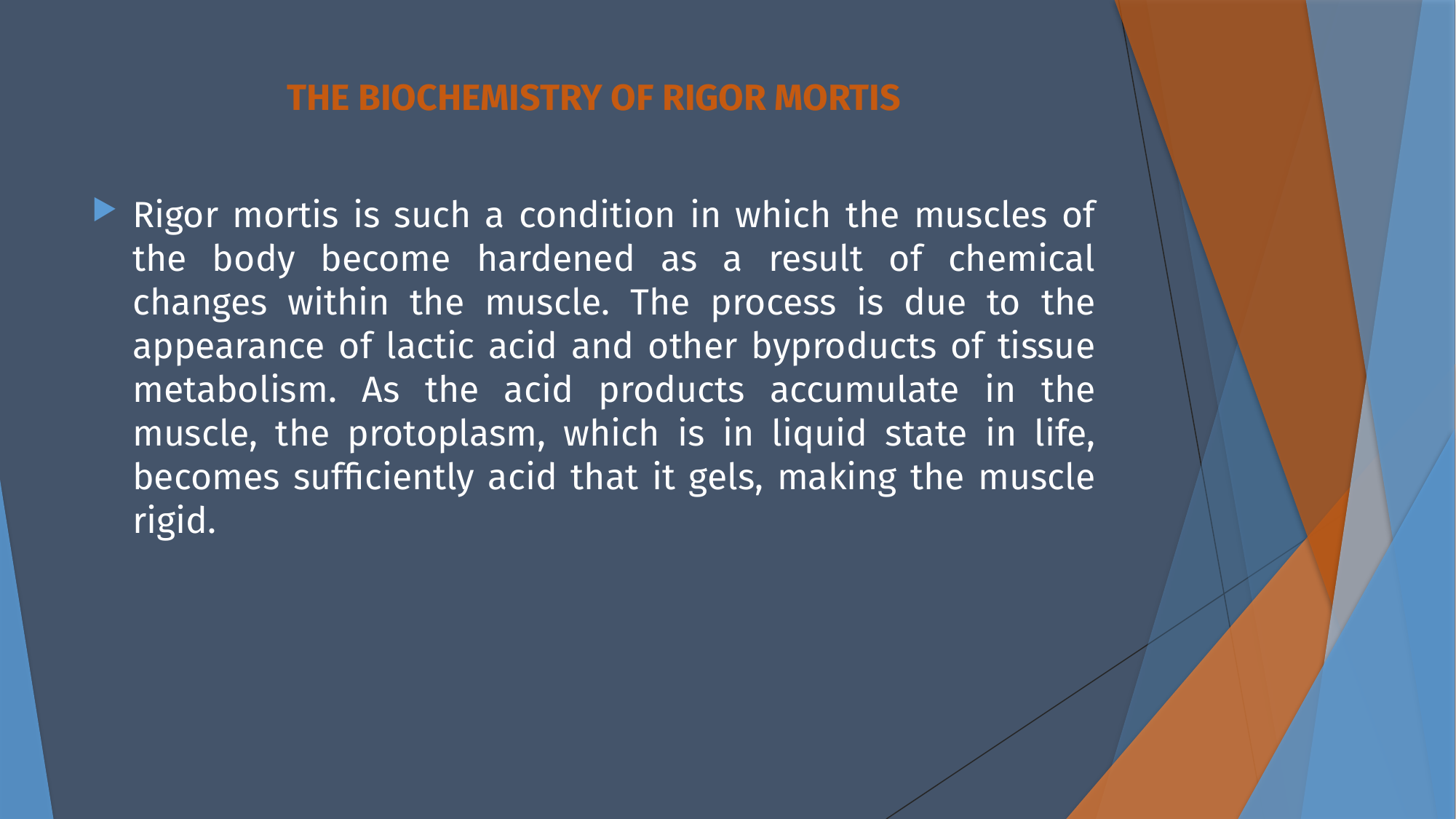

THE BIOCHEMISTRY OF RIGOR MORTIS

Rigor mortis is such a condition in which the muscles of the body become hardened as a result of chemical changes within the muscle. The process is due to the appearance of lactic acid and other byproducts of tissue metabolism. As the acid products accumulate in the muscle, the protoplasm, which is in liquid state in life, becomes sufficiently acid that it gels, making the muscle rigid.